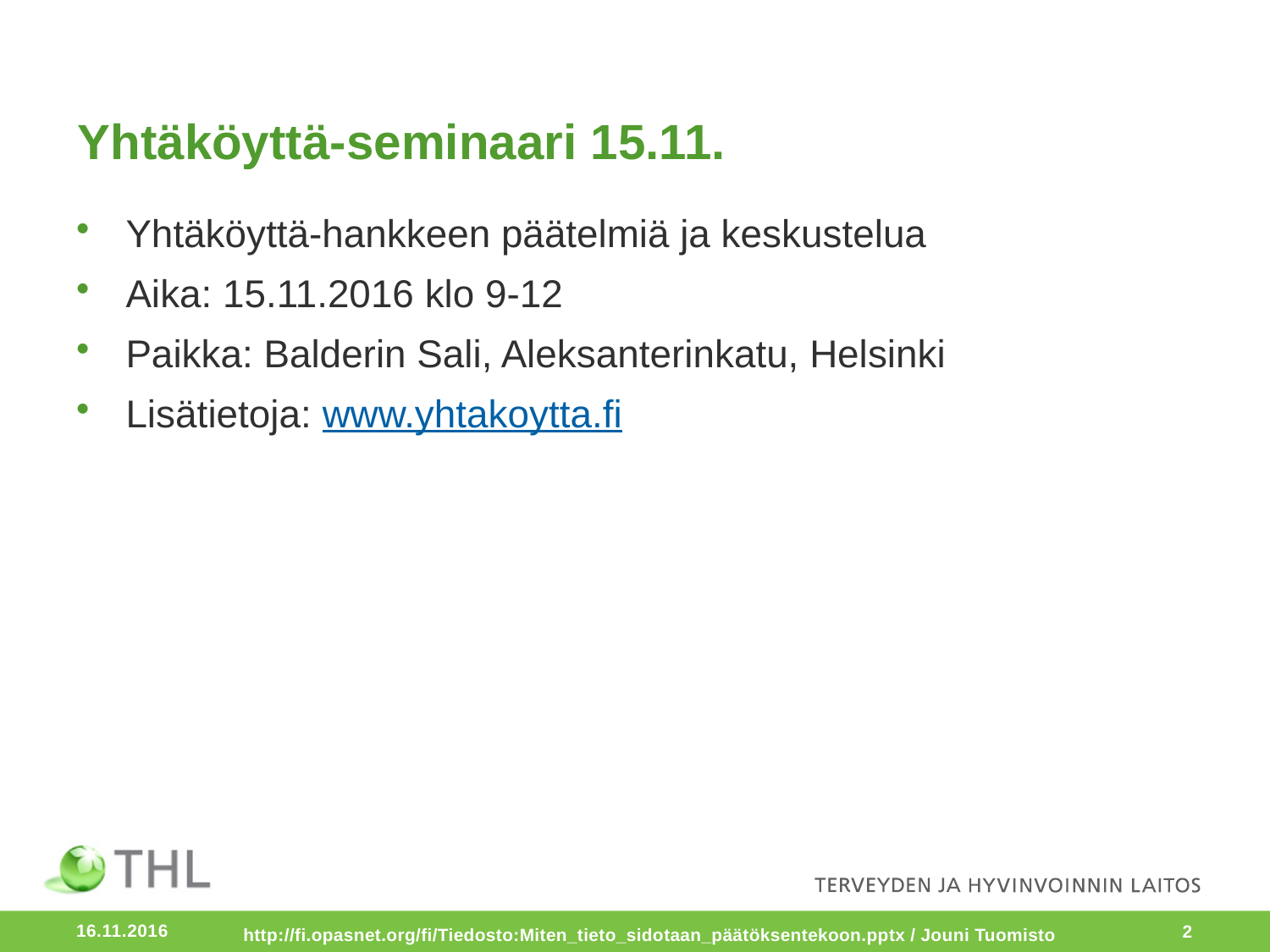

# Yhtäköyttä-seminaari 15.11.
Yhtäköyttä-hankkeen päätelmiä ja keskustelua
Aika: 15.11.2016 klo 9-12
Paikka: Balderin Sali, Aleksanterinkatu, Helsinki
Lisätietoja: www.yhtakoytta.fi
16.11.2016
http://fi.opasnet.org/fi/Tiedosto:Miten_tieto_sidotaan_päätöksentekoon.pptx / Jouni Tuomisto
2